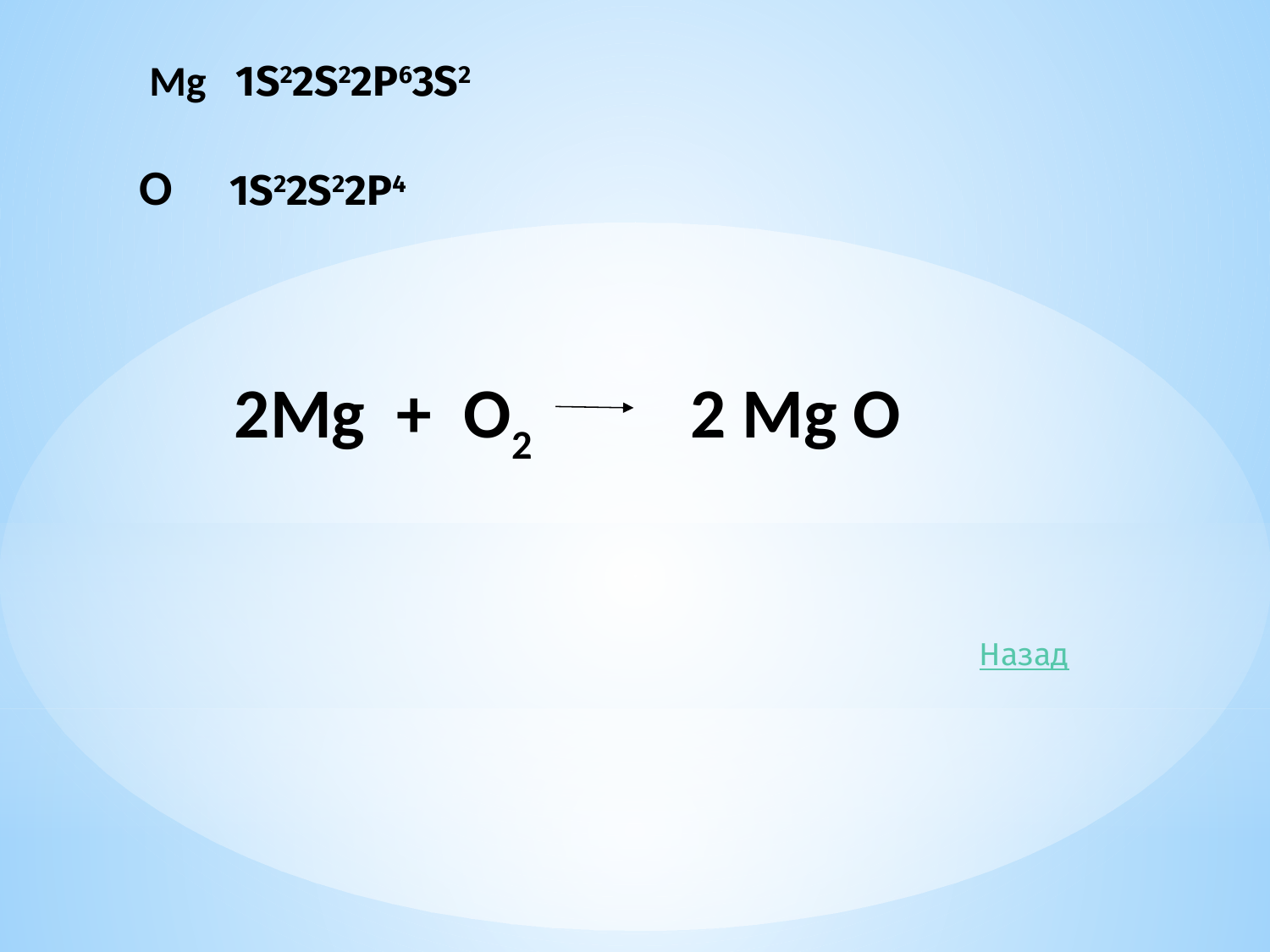

Mg   1S22S22Р63S2

О      1S22S22Р4

      2Mg  +  О2                 2 Mg О

Назад